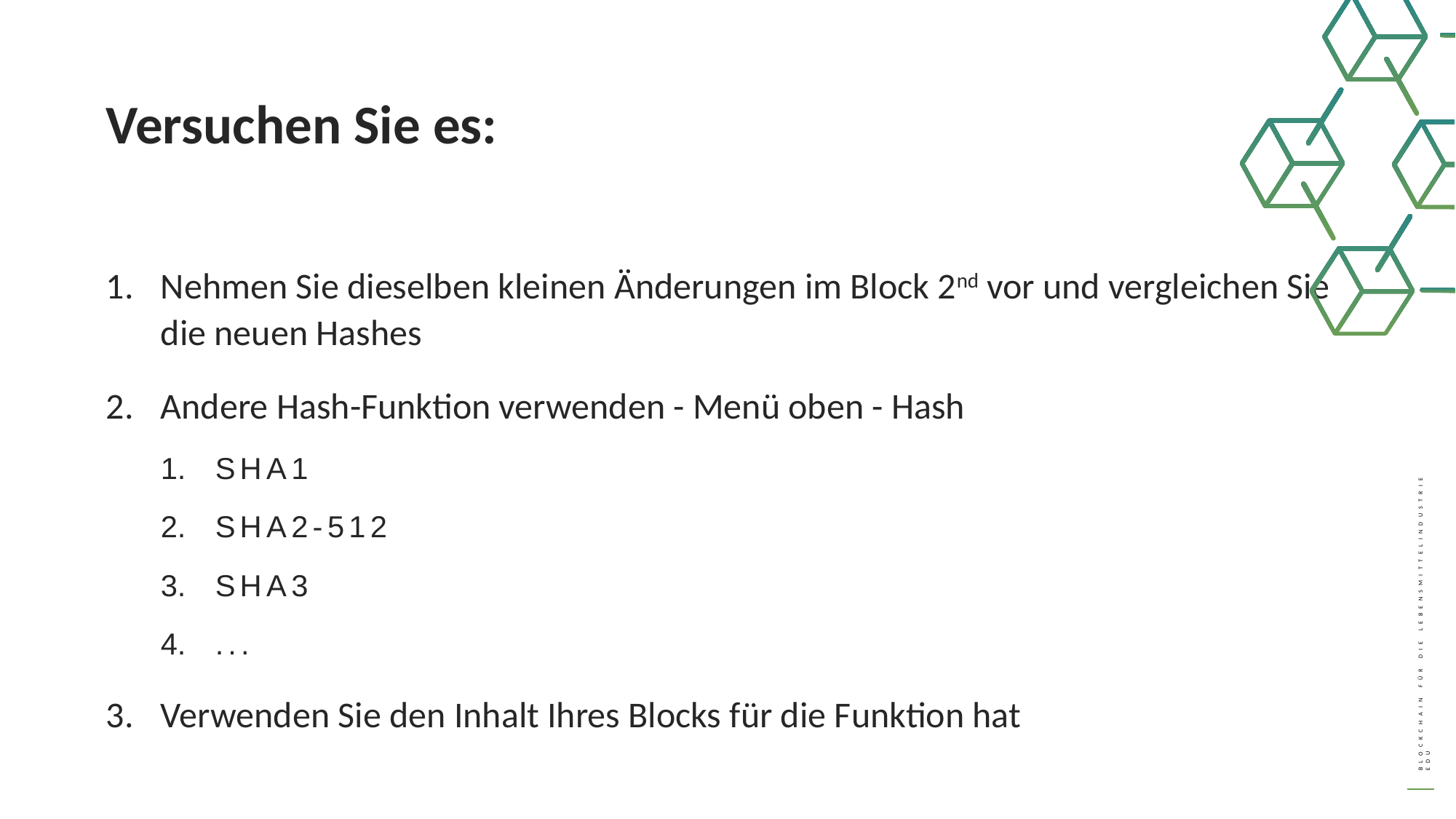

Versuchen Sie es:
Nehmen Sie dieselben kleinen Änderungen im Block 2nd vor und vergleichen Sie die neuen Hashes
Andere Hash-Funktion verwenden - Menü oben - Hash
SHA1
SHA2-512
SHA3
...
Verwenden Sie den Inhalt Ihres Blocks für die Funktion hat